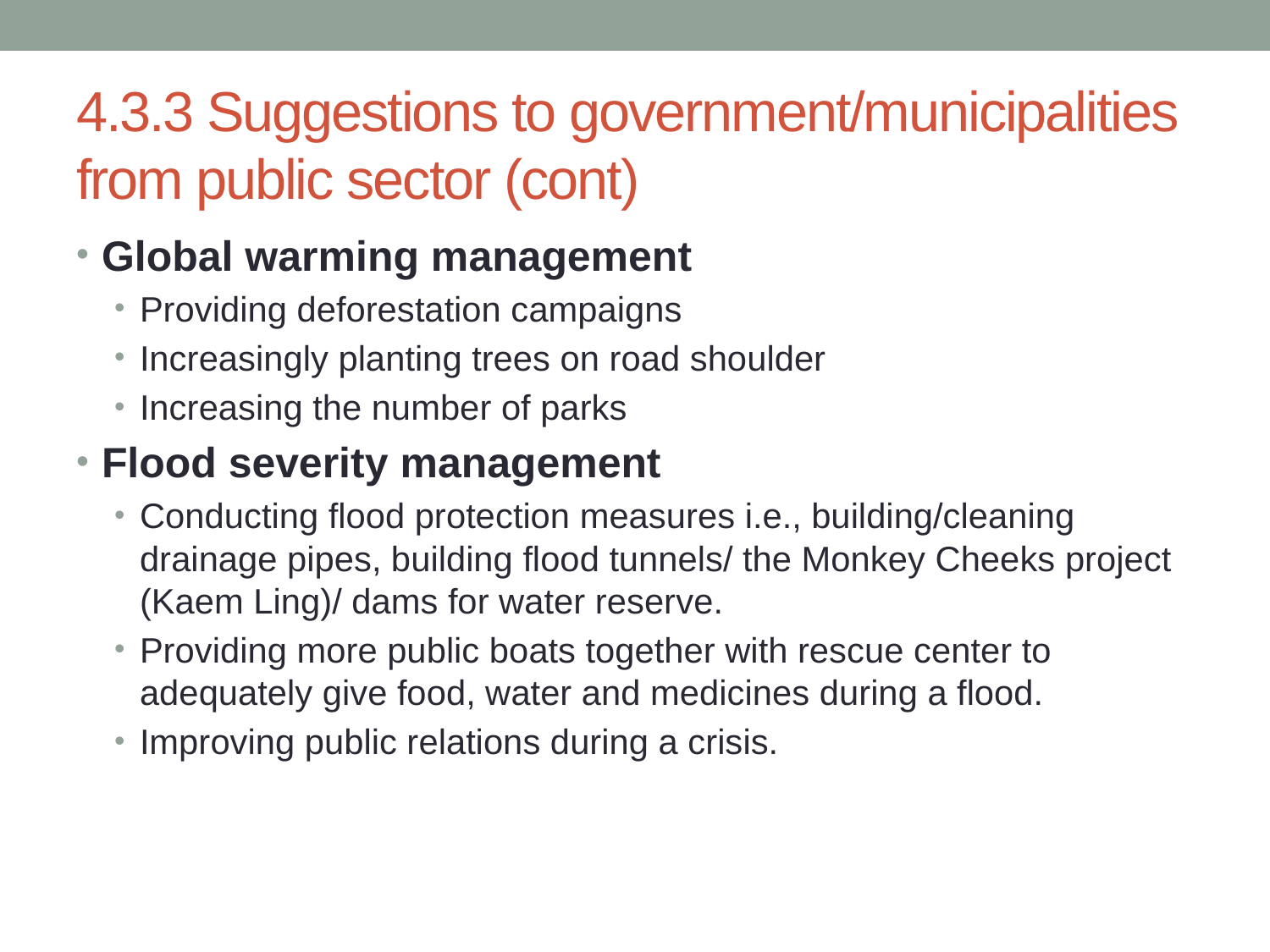

# 4.3.3 Suggestions to government/municipalities from public sector (cont)
Global warming management
Providing deforestation campaigns
Increasingly planting trees on road shoulder
Increasing the number of parks
Flood severity management
Conducting flood protection measures i.e., building/cleaning drainage pipes, building flood tunnels/ the Monkey Cheeks project (Kaem Ling)/ dams for water reserve.
Providing more public boats together with rescue center to adequately give food, water and medicines during a flood.
Improving public relations during a crisis.